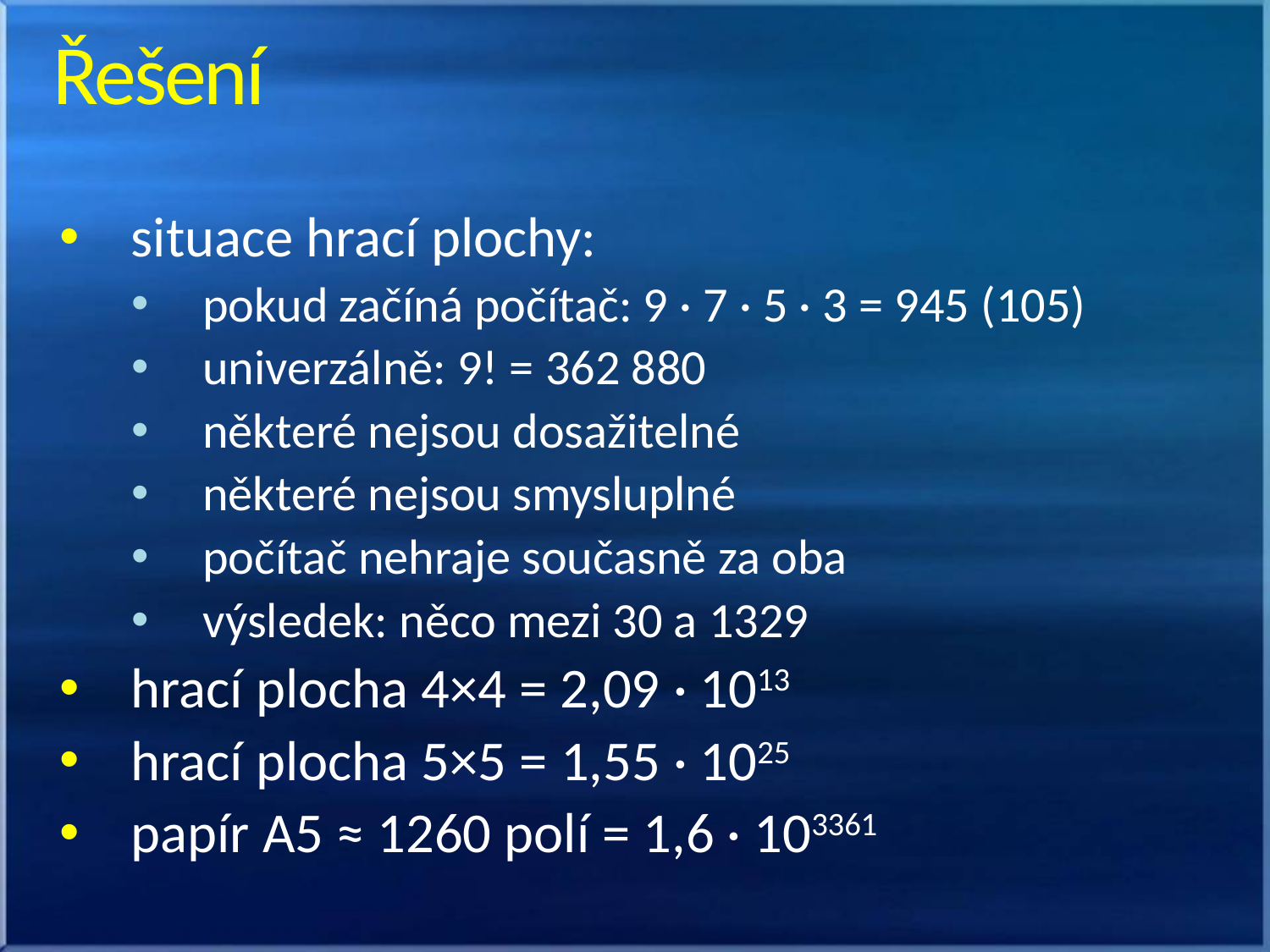

# Řešení
situace hrací plochy:
pokud začíná počítač: 9 · 7 · 5 · 3 = 945 (105)
univerzálně: 9! = 362 880
některé nejsou dosažitelné
některé nejsou smysluplné
počítač nehraje současně za oba
výsledek: něco mezi 30 a 1329
hrací plocha 4×4 = 2,09 · 1013
hrací plocha 5×5 = 1,55 · 1025
papír A5 ≈ 1260 polí = 1,6 · 103361